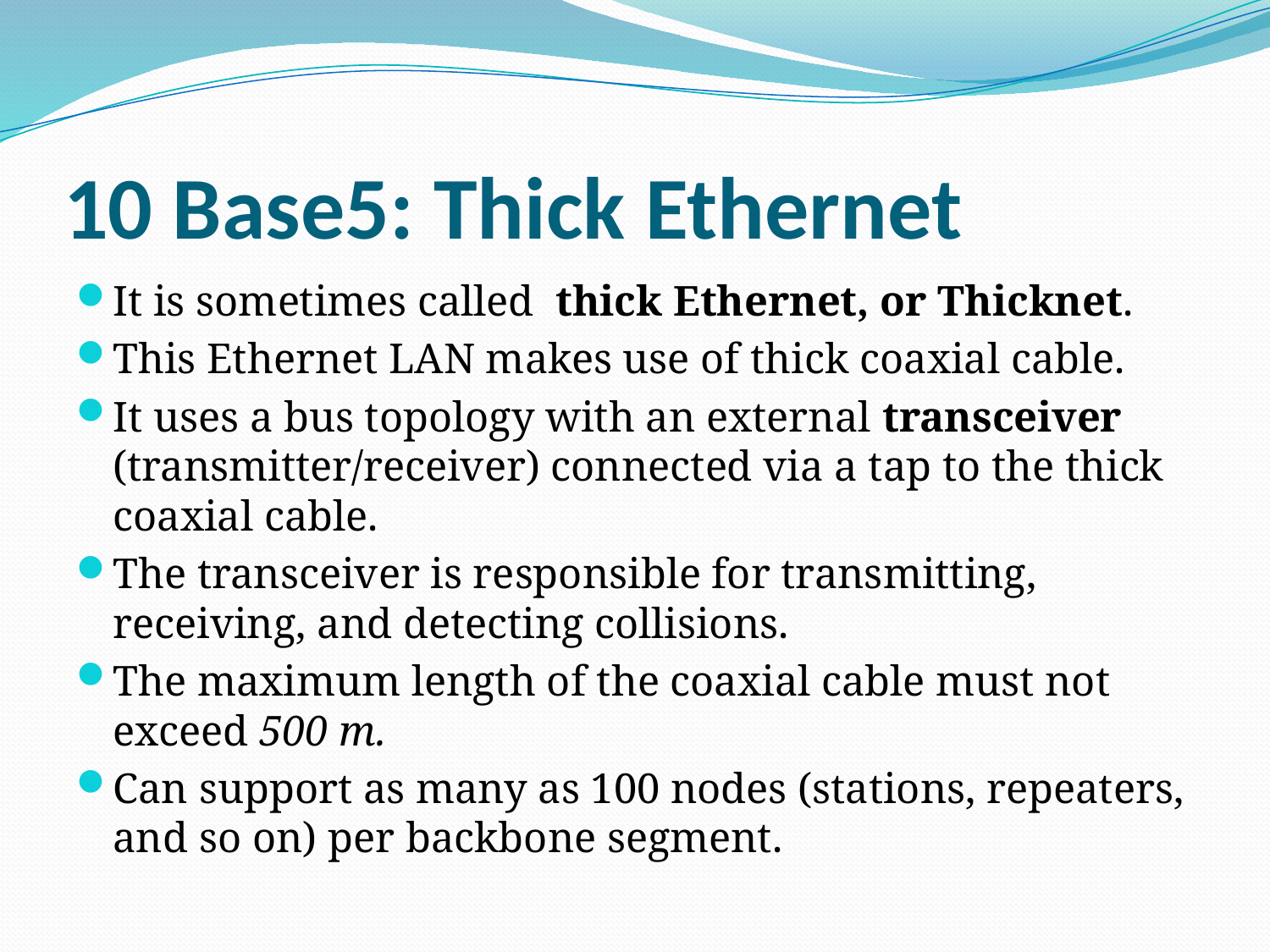

# 10 Base5: Thick Ethernet
It is sometimes called  thick Ethernet, or Thicknet.
This Ethernet LAN makes use of thick coaxial cable.
It uses a bus topology with an external transceiver (transmitter/receiver) connected via a tap to the thick coaxial cable.
The transceiver is responsible for transmitting, receiving, and detecting collisions.
The maximum length of the coaxial cable must not exceed 500 m.
Can support as many as 100 nodes (stations, repeaters, and so on) per backbone segment.